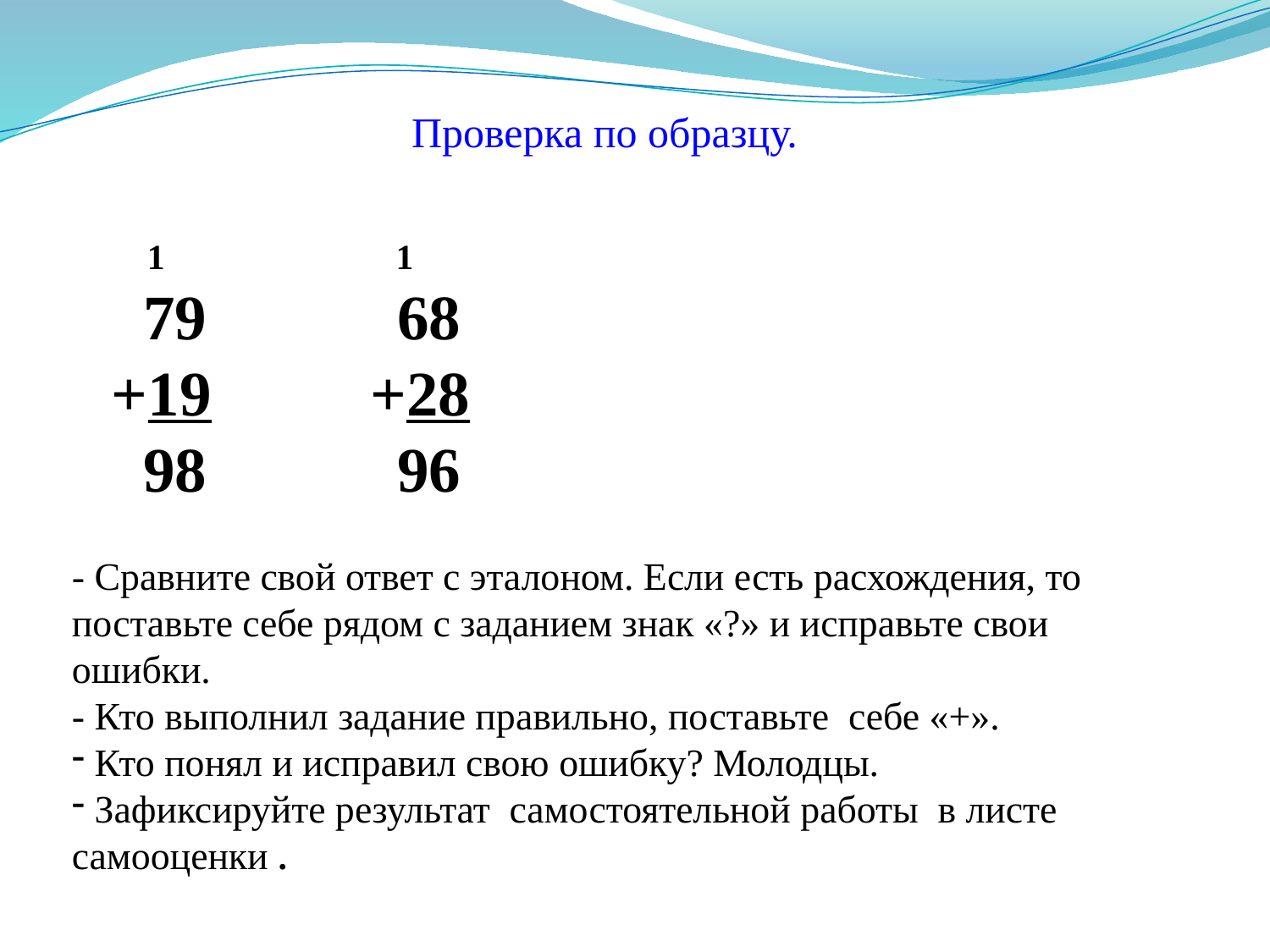

Проверка по образцу.
    1                          1
  79            68
+19          +28
  98            96
- Сравните свой ответ с эталоном. Если есть расхождения, то поставьте себе рядом с заданием знак «?» и исправьте свои ошибки.
- Кто выполнил задание правильно, поставьте  себе «+».
 Кто понял и исправил свою ошибку? Молодцы.
 Зафиксируйте результат  самостоятельной работы  в листе самооценки .